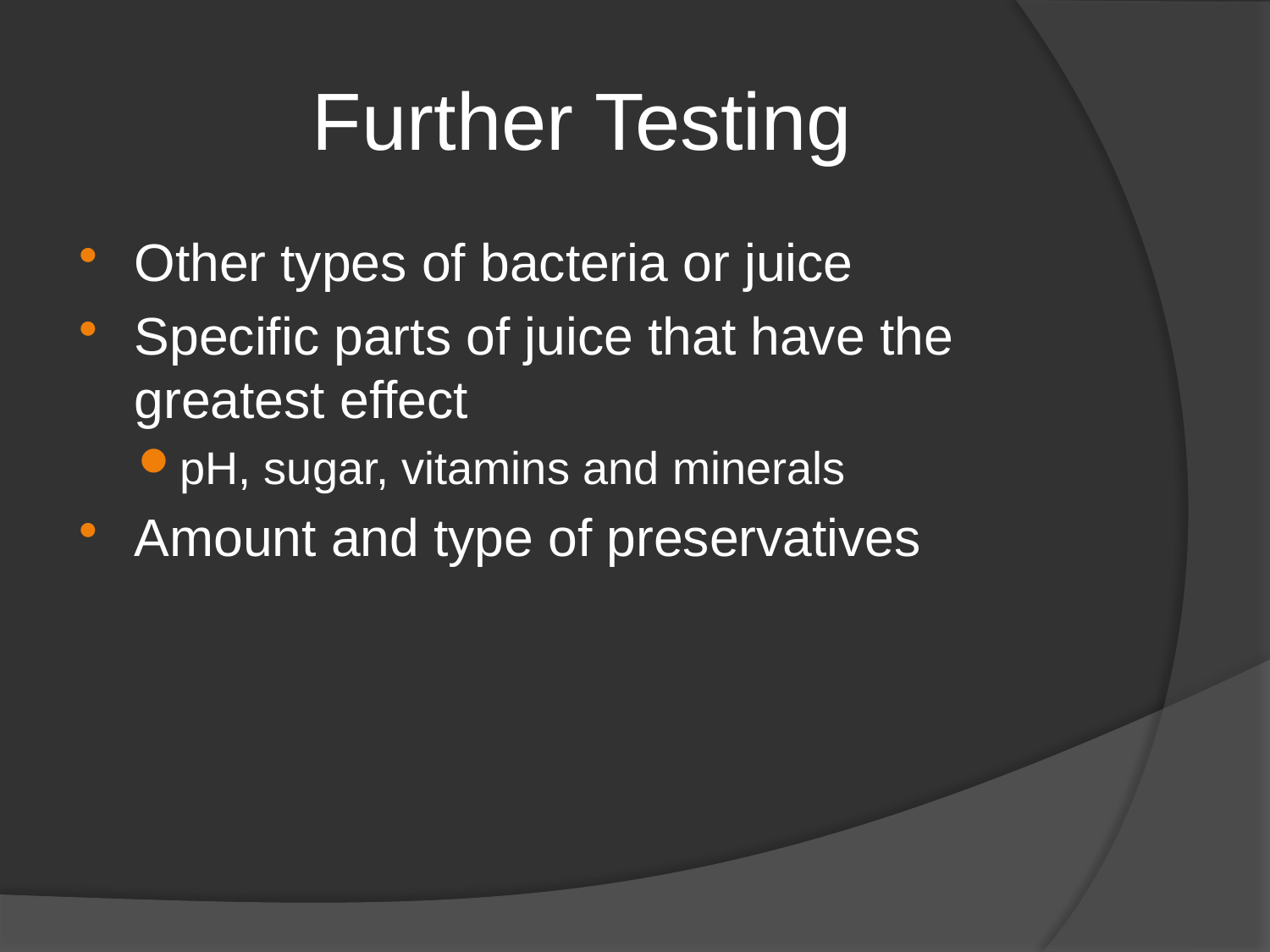

# Further Testing
Other types of bacteria or juice
Specific parts of juice that have the greatest effect
pH, sugar, vitamins and minerals
Amount and type of preservatives